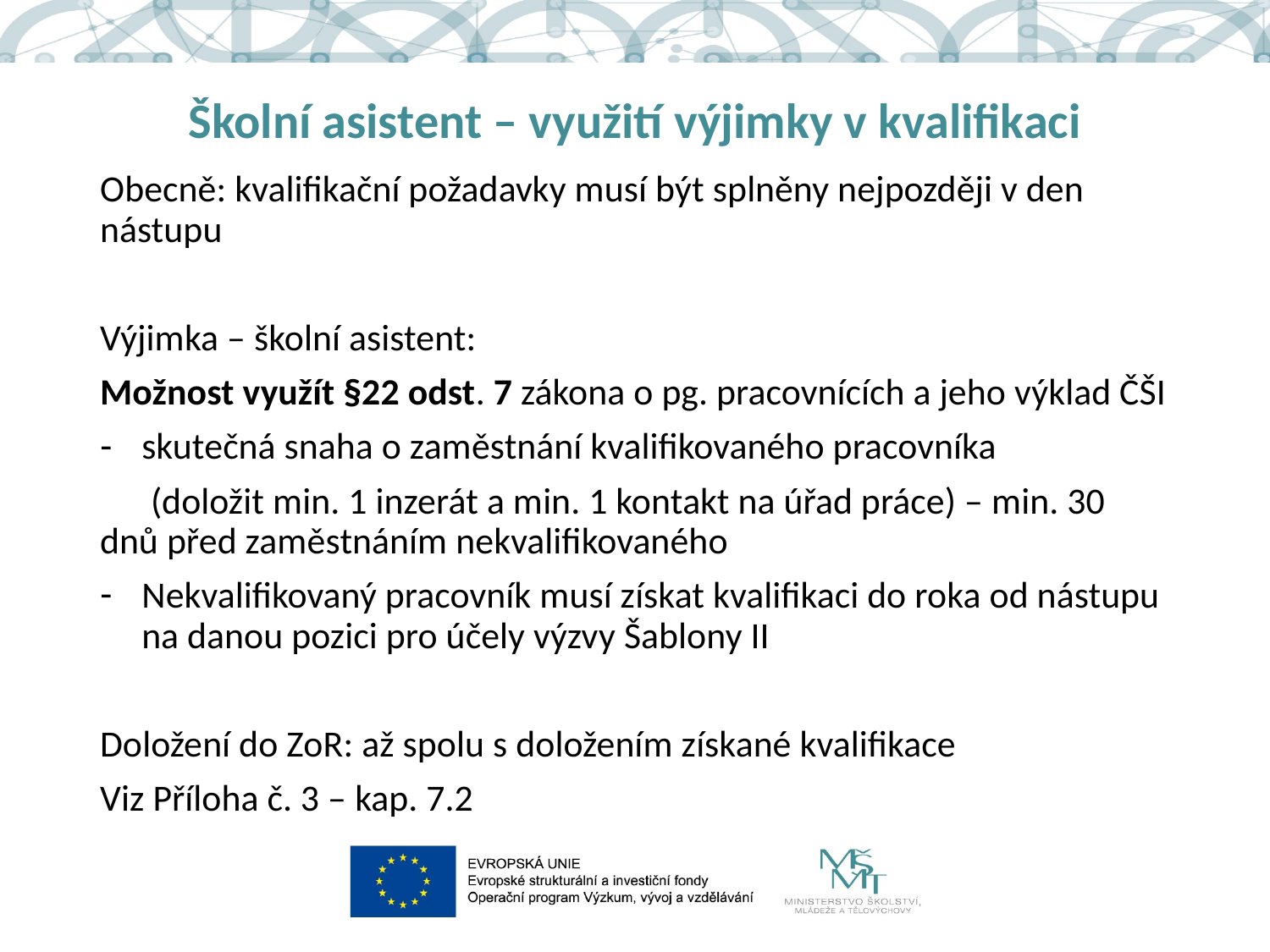

# Školní asistent – využití výjimky v kvalifikaci
Obecně: kvalifikační požadavky musí být splněny nejpozději v den nástupu

Výjimka – školní asistent:
Možnost využít §22 odst. 7 zákona o pg. pracovnících a jeho výklad ČŠI
skutečná snaha o zaměstnání kvalifikovaného pracovníka
      (doložit min. 1 inzerát a min. 1 kontakt na úřad práce) – min. 30 dnů před zaměstnáním nekvalifikovaného
Nekvalifikovaný pracovník musí získat kvalifikaci do roka od nástupu na danou pozici pro účely výzvy Šablony II

Doložení do ZoR: až spolu s doložením získané kvalifikace
Viz Příloha č. 3 – kap. 7.2